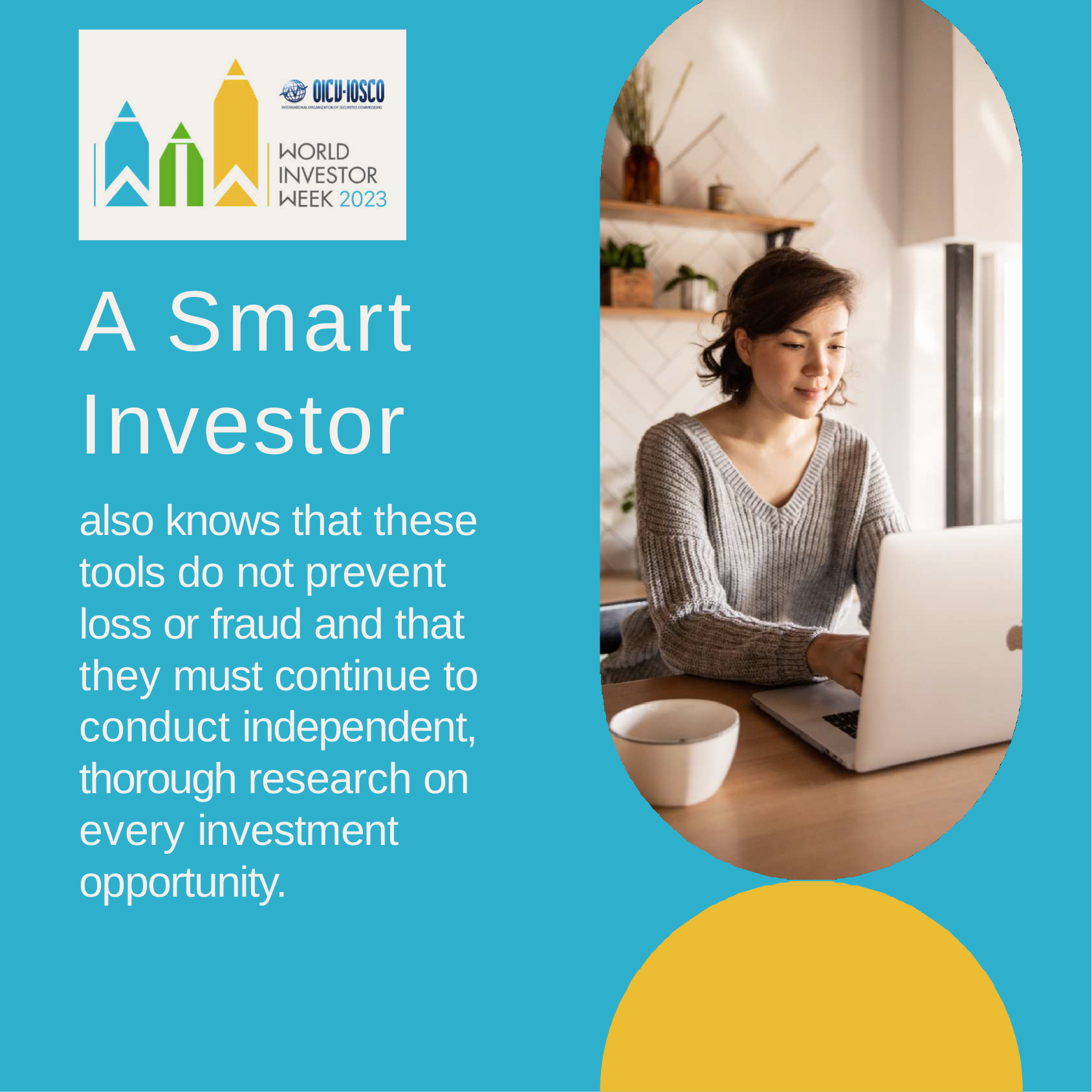

# A Smart  Investor
also knows that these  tools do not prevent  loss or fraud and that  they must continue to  conduct independent,  thorough research on  every investment  opportunity.